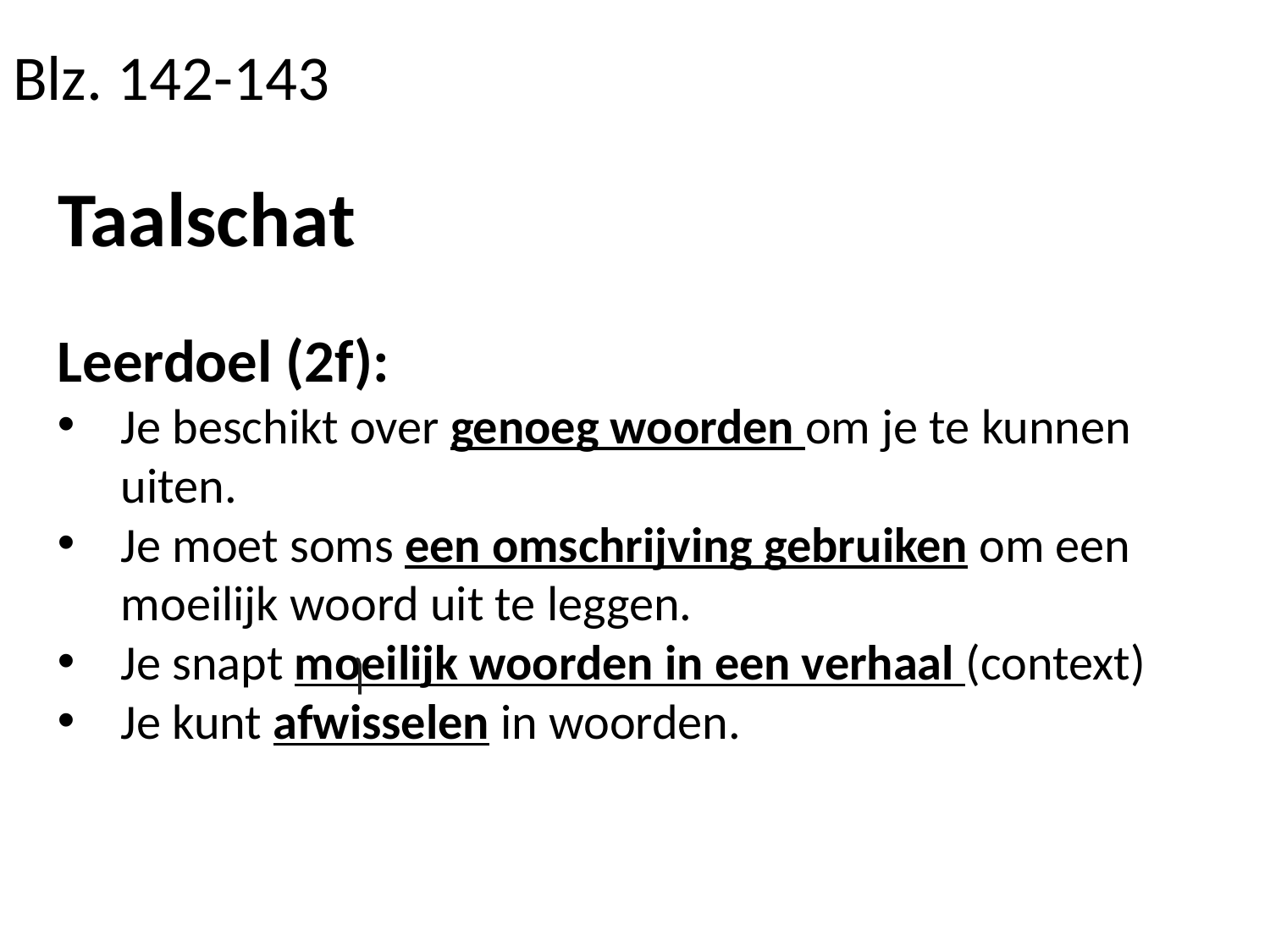

# Blz. 142-143
Taalschat

Leerdoel (2f):
Je beschikt over genoeg woorden om je te kunnen uiten.
Je moet soms een omschrijving gebruiken om een moeilijk woord uit te leggen.
Je snapt moeilijk woorden in een verhaal (context)
Je kunt afwisselen in woorden.